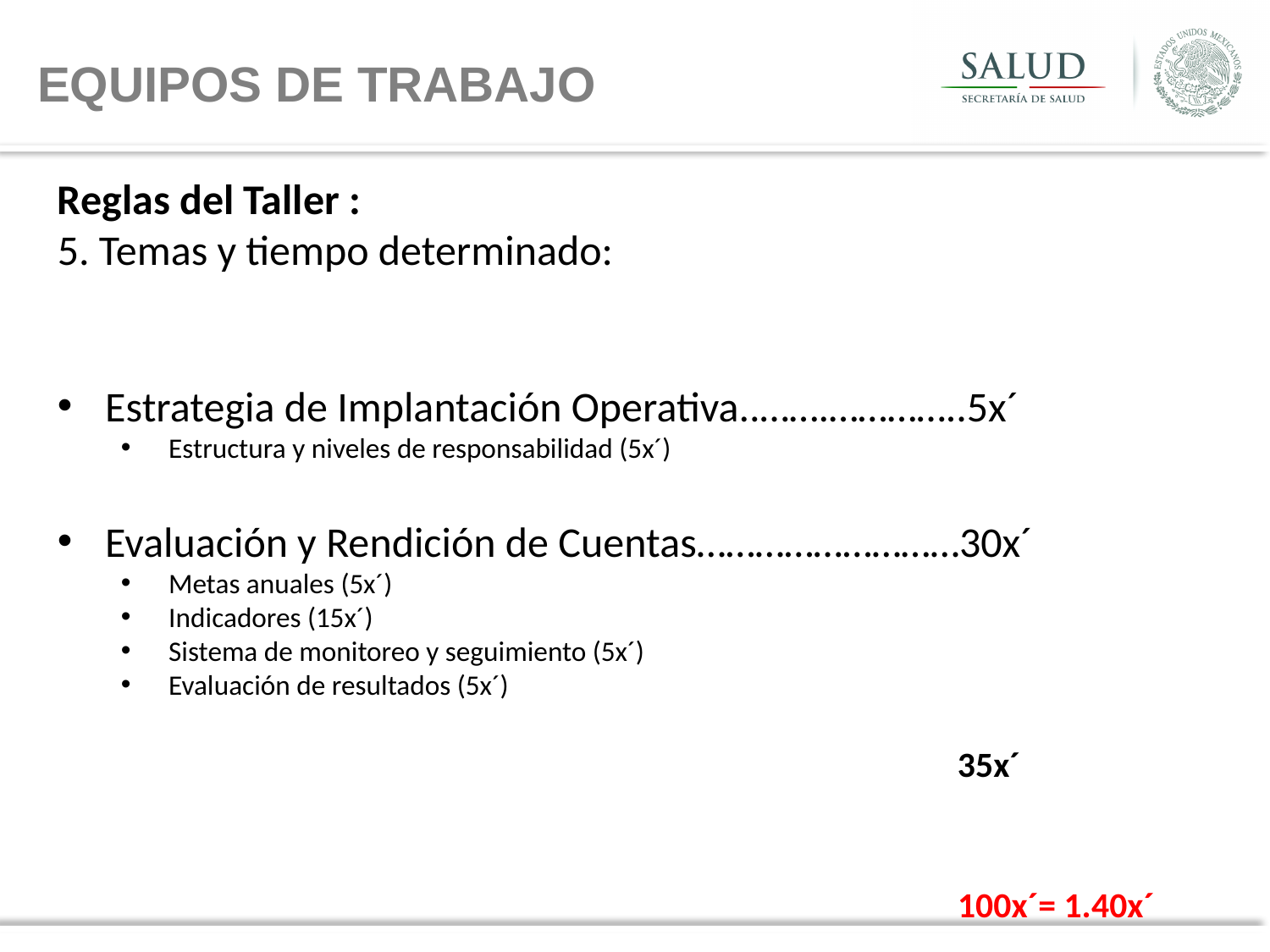

EQUIPOS DE TRABAJO
Reglas del Taller :
5. Temas y tiempo determinado:

Estrategia de Implantación Operativa..…….…………..5x´
Estructura y niveles de responsabilidad (5x´)

Evaluación y Rendición de Cuentas………………………30x´
Metas anuales (5x´)
Indicadores (15x´)
Sistema de monitoreo y seguimiento (5x´)
Evaluación de resultados (5x´)
35x´
100x´= 1.40x´